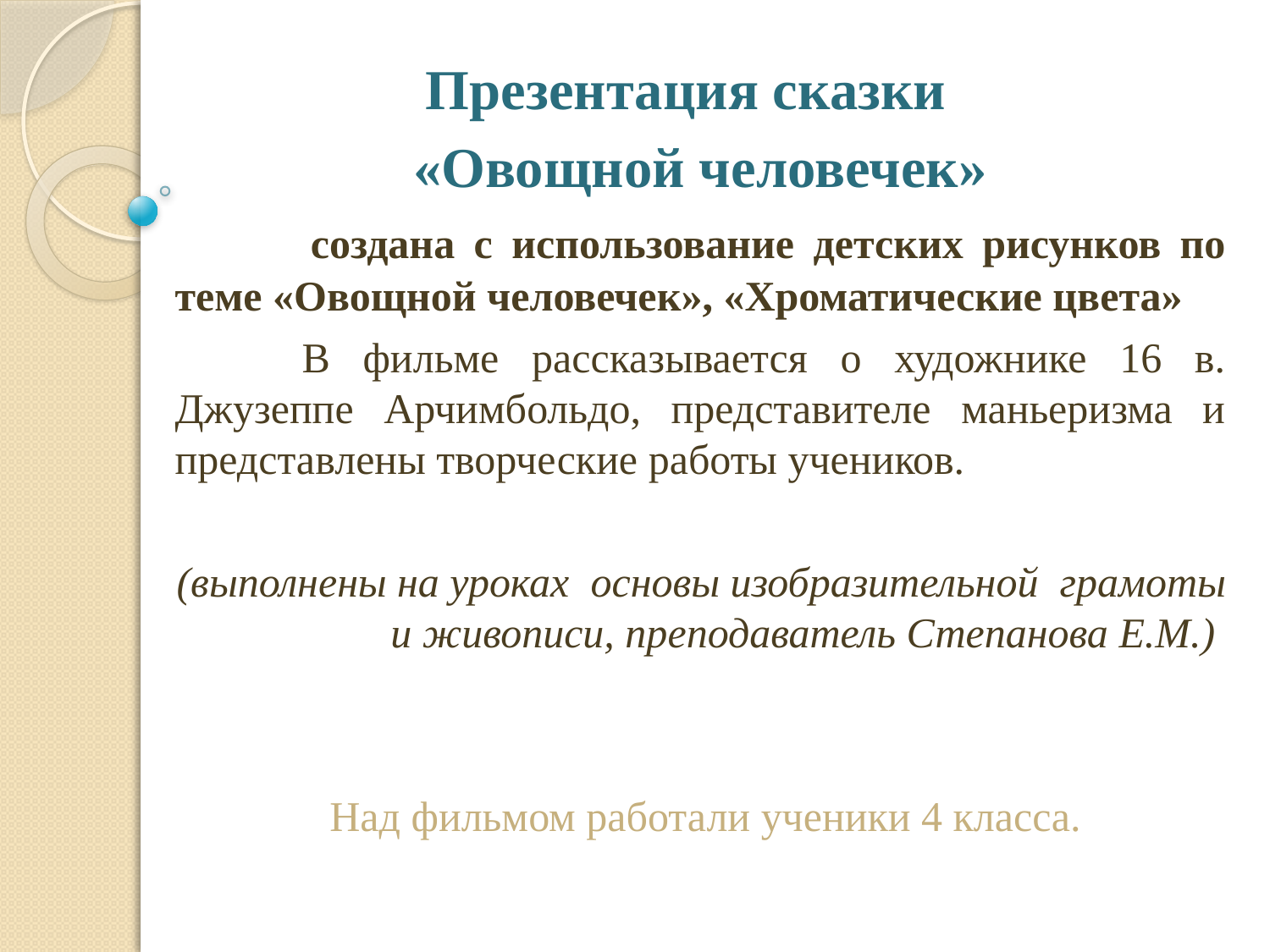

Презентация сказки
«Овощной человечек»
 	создана с использование детских рисунков по теме «Овощной человечек», «Хроматические цвета»
	В фильме рассказывается о художнике 16 в. Джузеппе Арчимбольдо, представителе маньеризма и представлены творческие работы учеников.

(выполнены на уроках  основы изобразительной  грамоты и живописи, преподаватель Степанова Е.М.)

 Над фильмом работали ученики 4 класса.